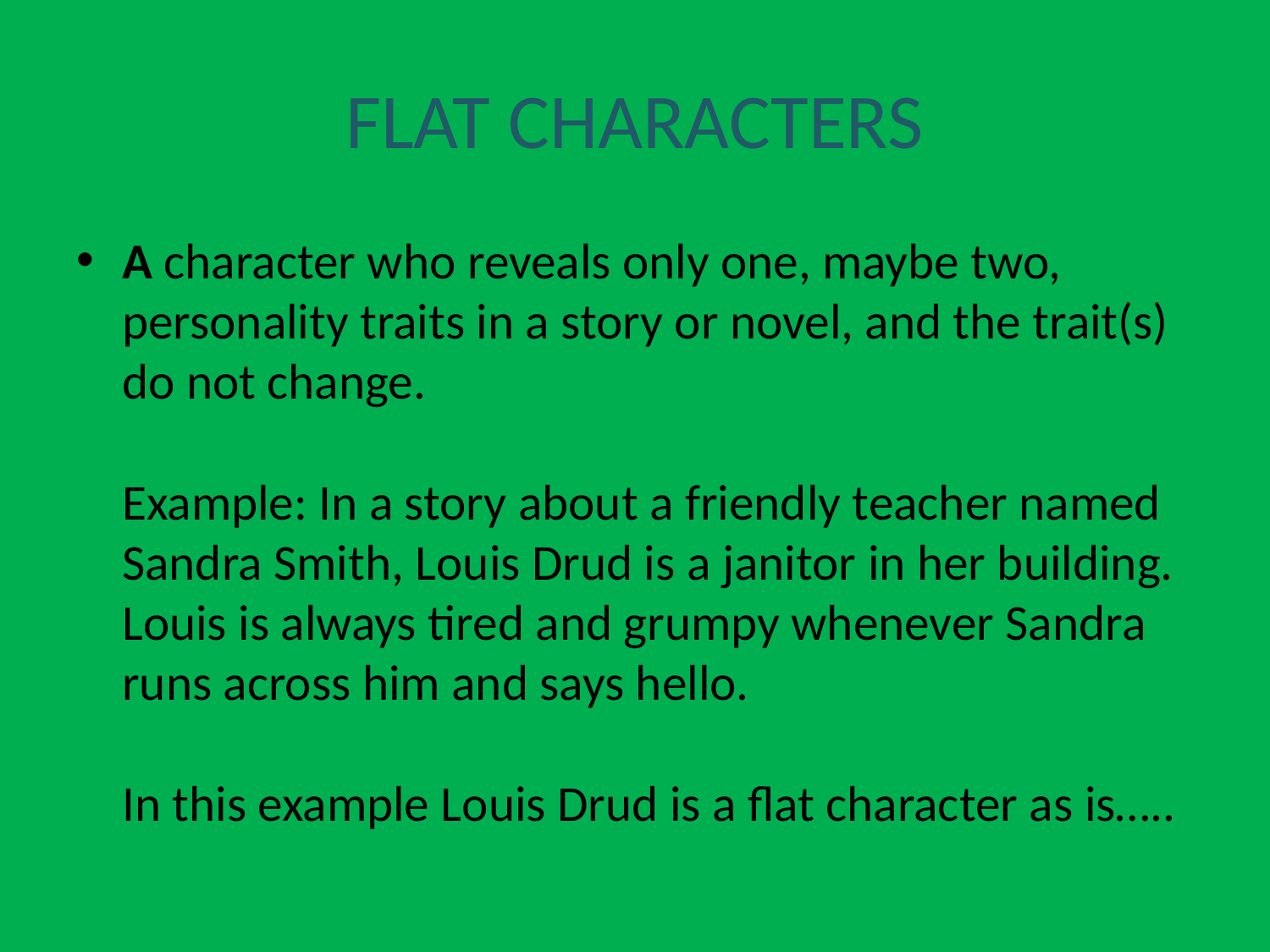

# FLAT CHARACTERS
A character who reveals only one, maybe two, personality traits in a story or novel, and the trait(s) do not change.
Example: In a story about a friendly teacher named Sandra Smith, Louis Drud is a janitor in her building. Louis is always tired and grumpy whenever Sandra runs across him and says hello.
In this example Louis Drud is a flat character as is…..